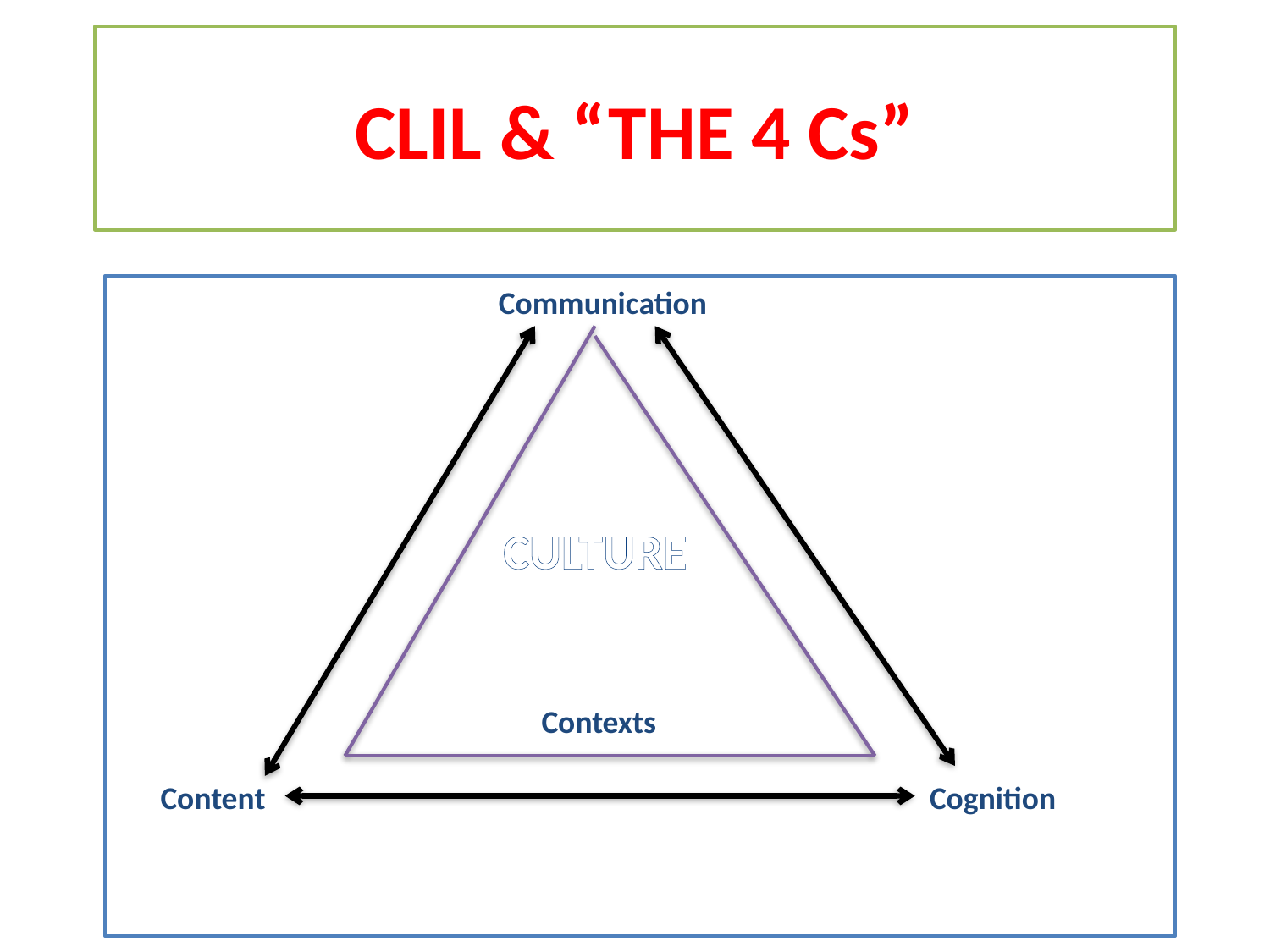

# CLIL & “THE 4 Cs”
			Communication

			      Contexts

      Content					       Cognition

CULTURE